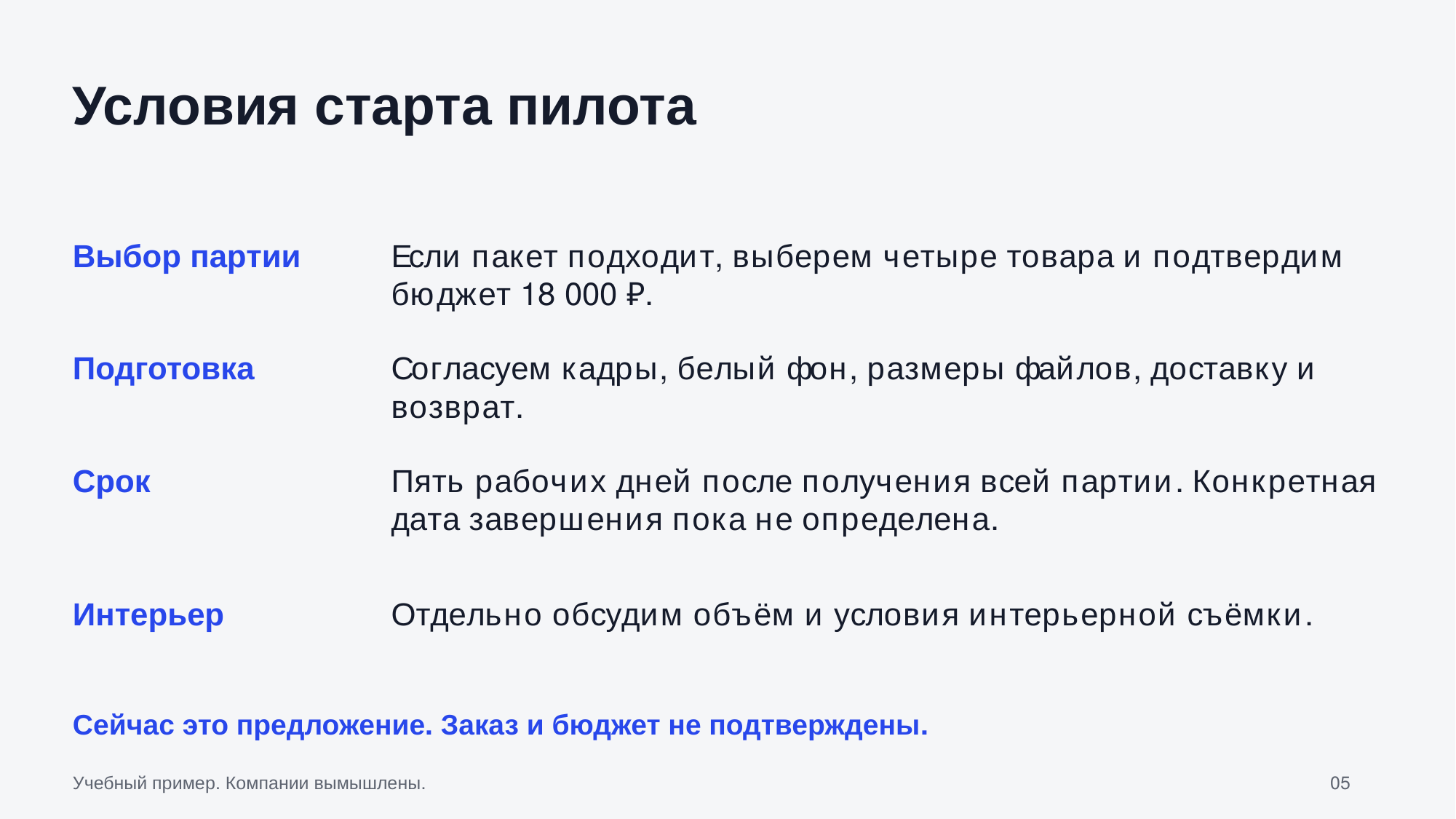

Условия старта пилота
Выбор партии
Если пакет подходит, выберем четыре товара и подтвердим бюджет 18 000 ₽.
Подготовка
Согласуем кадры, белый фон, размеры файлов, доставку и возврат.
Срок
Пять рабочих дней после получения всей партии. Конкретная дата завершения пока не определена.
Интерьер
Отдельно обсудим объём и условия интерьерной съёмки.
Сейчас это предложение. Заказ и бюджет не подтверждены.
Учебный пример. Компании вымышлены.
05